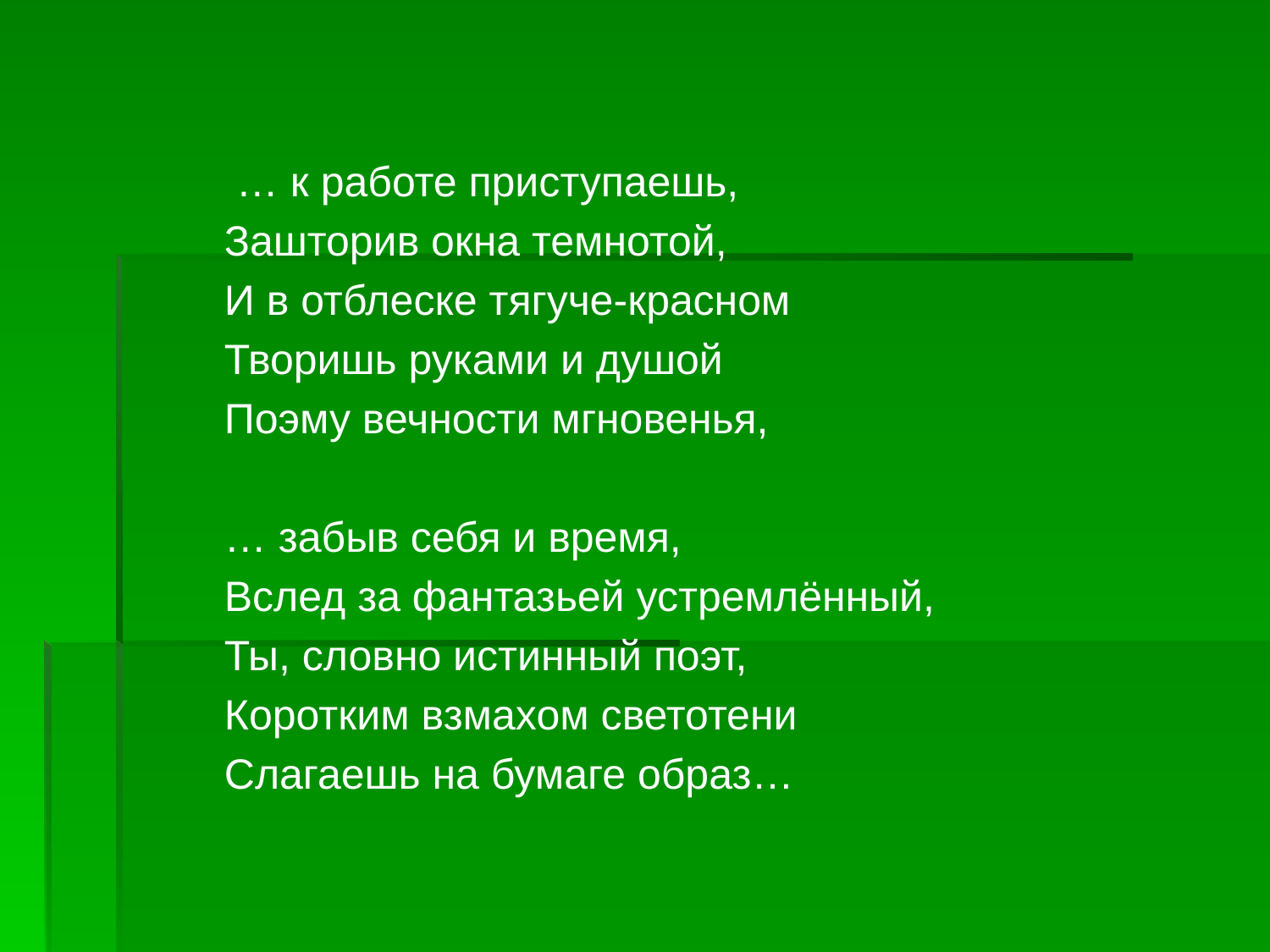

#
 … к работе приступаешь,
Зашторив окна темнотой,
И в отблеске тягуче-красном
Творишь руками и душой
Поэму вечности мгновенья,

… забыв себя и время,
Вслед за фантазьей устремлённый,
Ты, словно истинный поэт,
Коротким взмахом светотени
Слагаешь на бумаге образ…